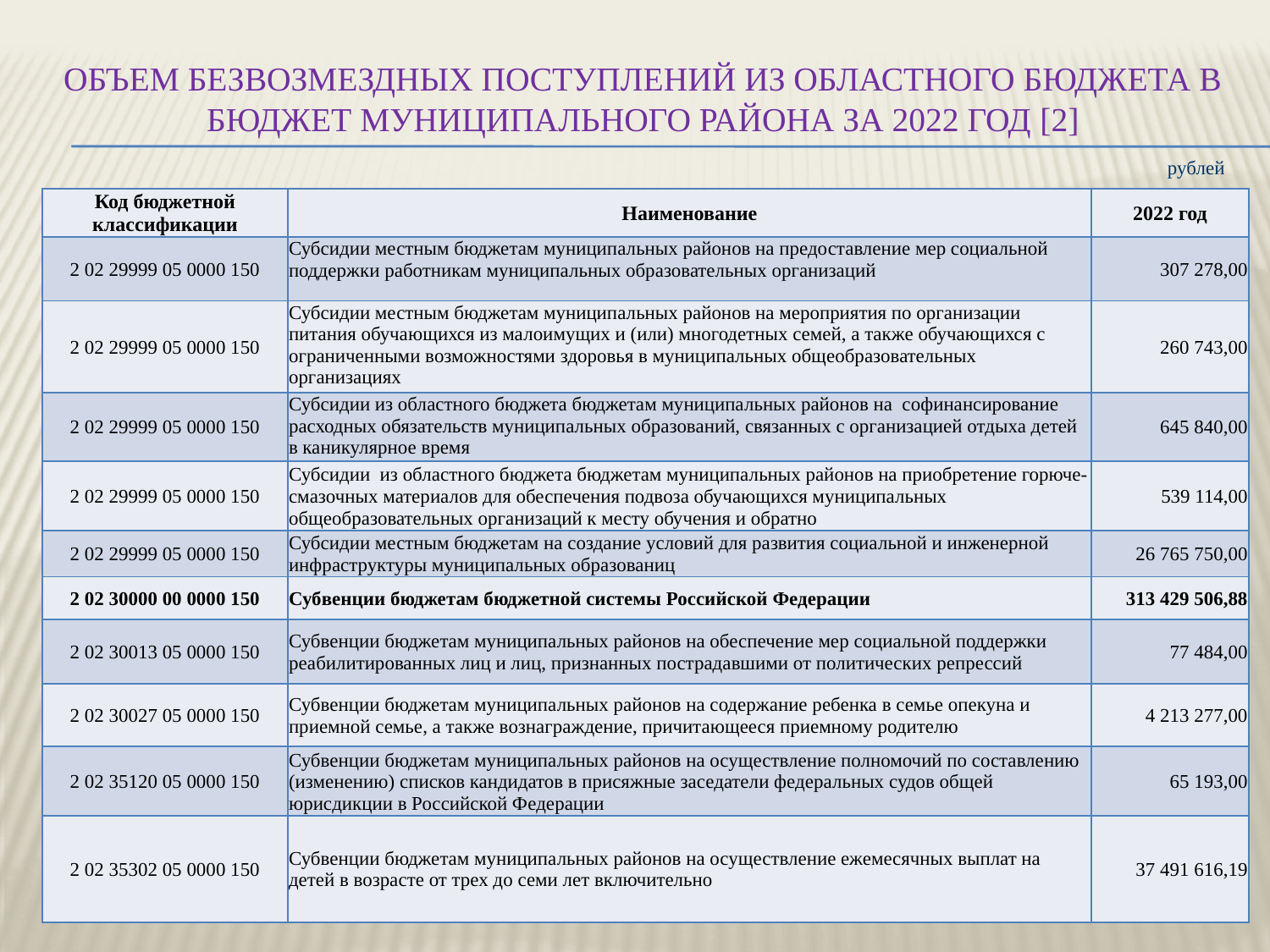

# ОБЪЕМ БЕЗВОЗМЕЗДНЫХ ПОСТУПЛЕНИЙ ИЗ ОБЛАСТНОГО БЮДЖЕТА В БЮДЖЕТ МУНИЦИПАЛЬНОГО РАЙОНА ЗА 2022 ГОД [2]
рублей
| Код бюджетной классификации | Наименование | 2022 год |
| --- | --- | --- |
| 2 02 29999 05 0000 150 | Субсидии местным бюджетам муниципальных районов на предоставление мер социальной поддержки работникам муниципальных образовательных организаций | 307 278,00 |
| 2 02 29999 05 0000 150 | Субсидии местным бюджетам муниципальных районов на мероприятия по организации питания обучающихся из малоимущих и (или) многодетных семей, а также обучающихся с ограниченными возможностями здоровья в муниципальных общеобразовательных организациях | 260 743,00 |
| 2 02 29999 05 0000 150 | Субсидии из областного бюджета бюджетам муниципальных районов на софинансирование расходных обязательств муниципальных образований, связанных с организацией отдыха детей в каникулярное время | 645 840,00 |
| 2 02 29999 05 0000 150 | Субсидии из областного бюджета бюджетам муниципальных районов на приобретение горюче-смазочных материалов для обеспечения подвоза обучающихся муниципальных общеобразовательных организаций к месту обучения и обратно | 539 114,00 |
| 2 02 29999 05 0000 150 | Субсидии местным бюджетам на создание условий для развития социальной и инженерной инфраструктуры муниципальных образованиц | 26 765 750,00 |
| 2 02 30000 00 0000 150 | Субвенции бюджетам бюджетной системы Российской Федерации | 313 429 506,88 |
| 2 02 30013 05 0000 150 | Субвенции бюджетам муниципальных районов на обеспечение мер социальной поддержки реабилитированных лиц и лиц, признанных пострадавшими от политических репрессий | 77 484,00 |
| 2 02 30027 05 0000 150 | Субвенции бюджетам муниципальных районов на содержание ребенка в семье опекуна и приемной семье, а также вознаграждение, причитающееся приемному родителю | 4 213 277,00 |
| 2 02 35120 05 0000 150 | Субвенции бюджетам муниципальных районов на осуществление полномочий по составлению (изменению) списков кандидатов в присяжные заседатели федеральных судов общей юрисдикции в Российской Федерации | 65 193,00 |
| 2 02 35302 05 0000 150 | Субвенции бюджетам муниципальных районов на осуществление ежемесячных выплат на детей в возрасте от трех до семи лет включительно | 37 491 616,19 |